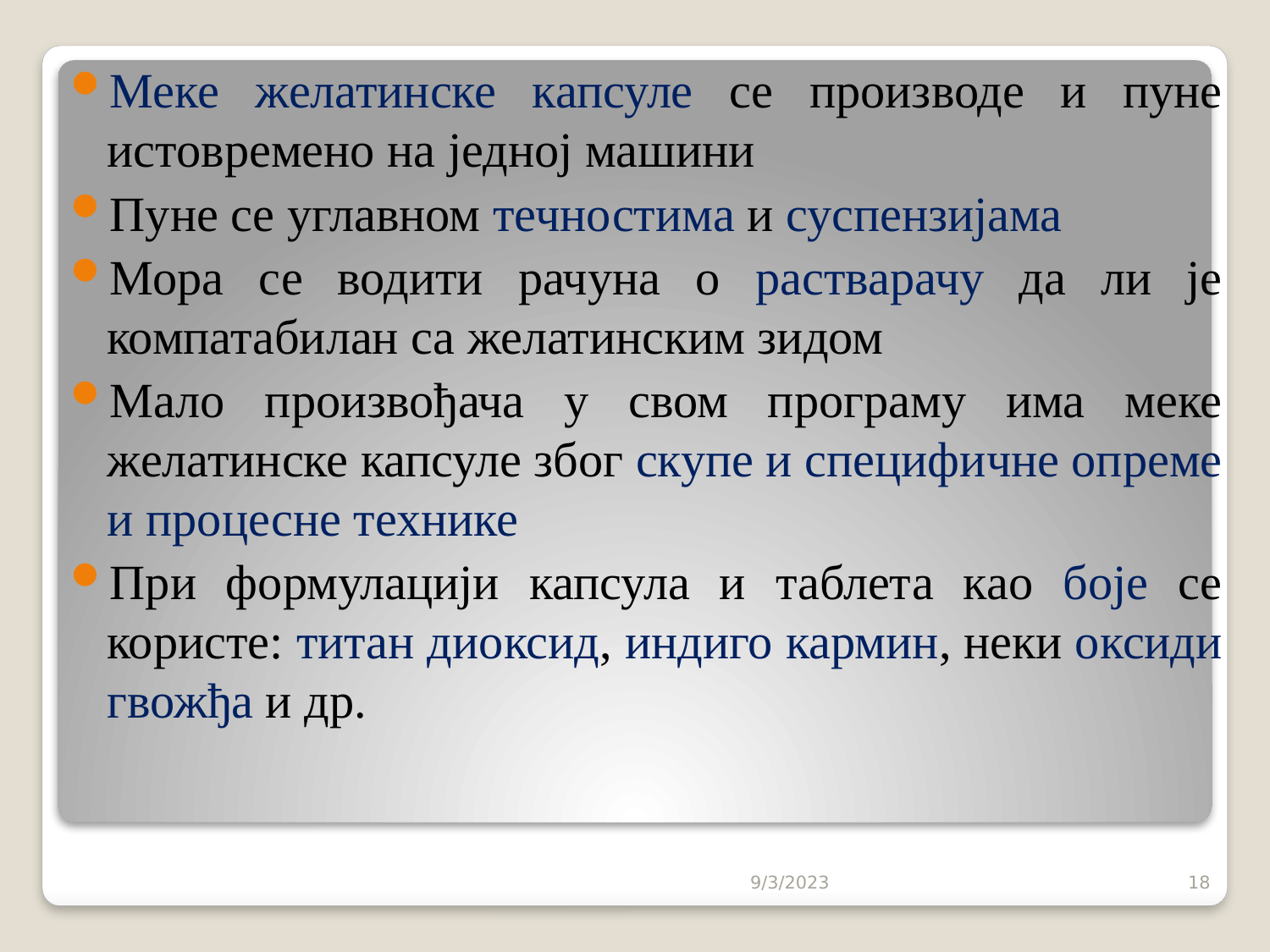

Меке желатинске капсуле се производе и пуне истовремено на једној машини
Пуне се углавном течностима и суспензијама
Мора се водити рачуна о растварачу да ли је компатабилан са желатинским зидом
Мало произвођача у свом програму има меке желатинске капсуле због скупе и специфичне опреме и процесне технике
При формулацији капсула и таблета као боје се користе: титан диоксид, индиго кармин, неки оксиди гвожђа и др.
9/3/2023
18